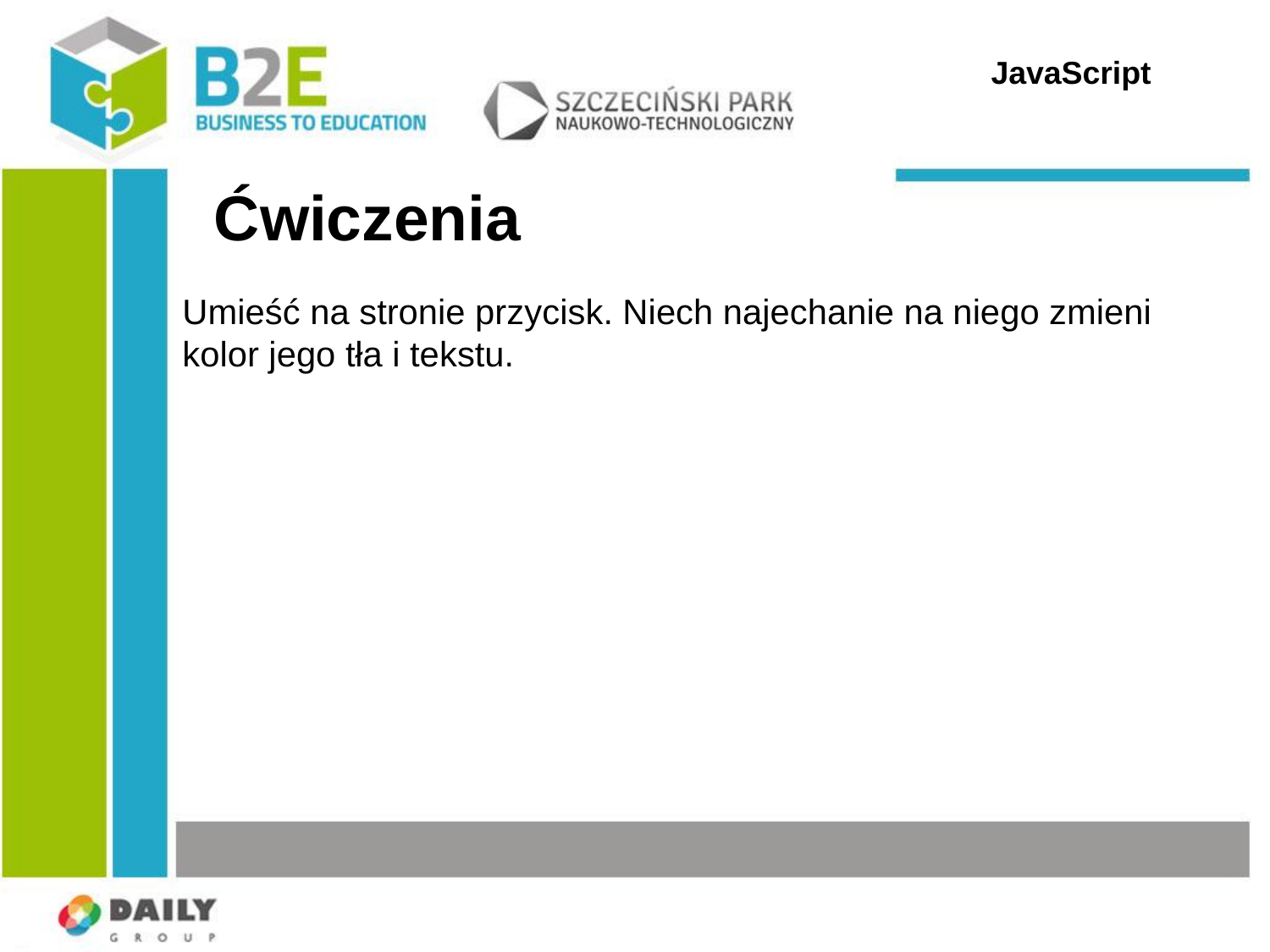

JavaScript
Ćwiczenia
Umieść na stronie przycisk. Niech najechanie na niego zmieni kolor jego tła i tekstu.